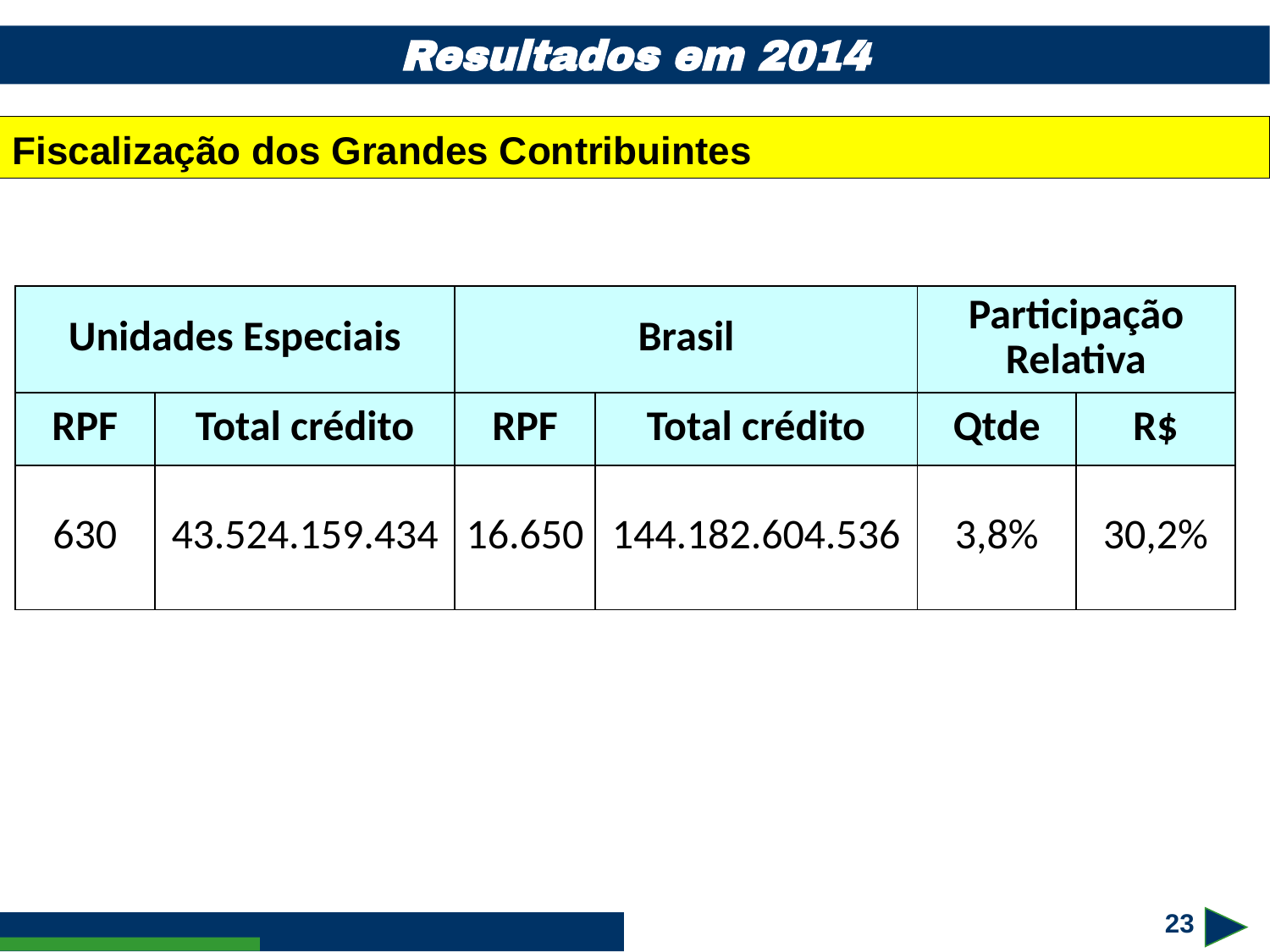

Resultados em 2014
Fiscalização dos Grandes Contribuintes
| Unidades Especiais |  | Brasil |  | Participação Relativa |  |
| --- | --- | --- | --- | --- | --- |
| RPF | Total crédito | RPF | Total crédito | Qtde | R$ |
| 630 | 43.524.159.434 | 16.650 | 144.182.604.536 | 3,8% | 30,2% |